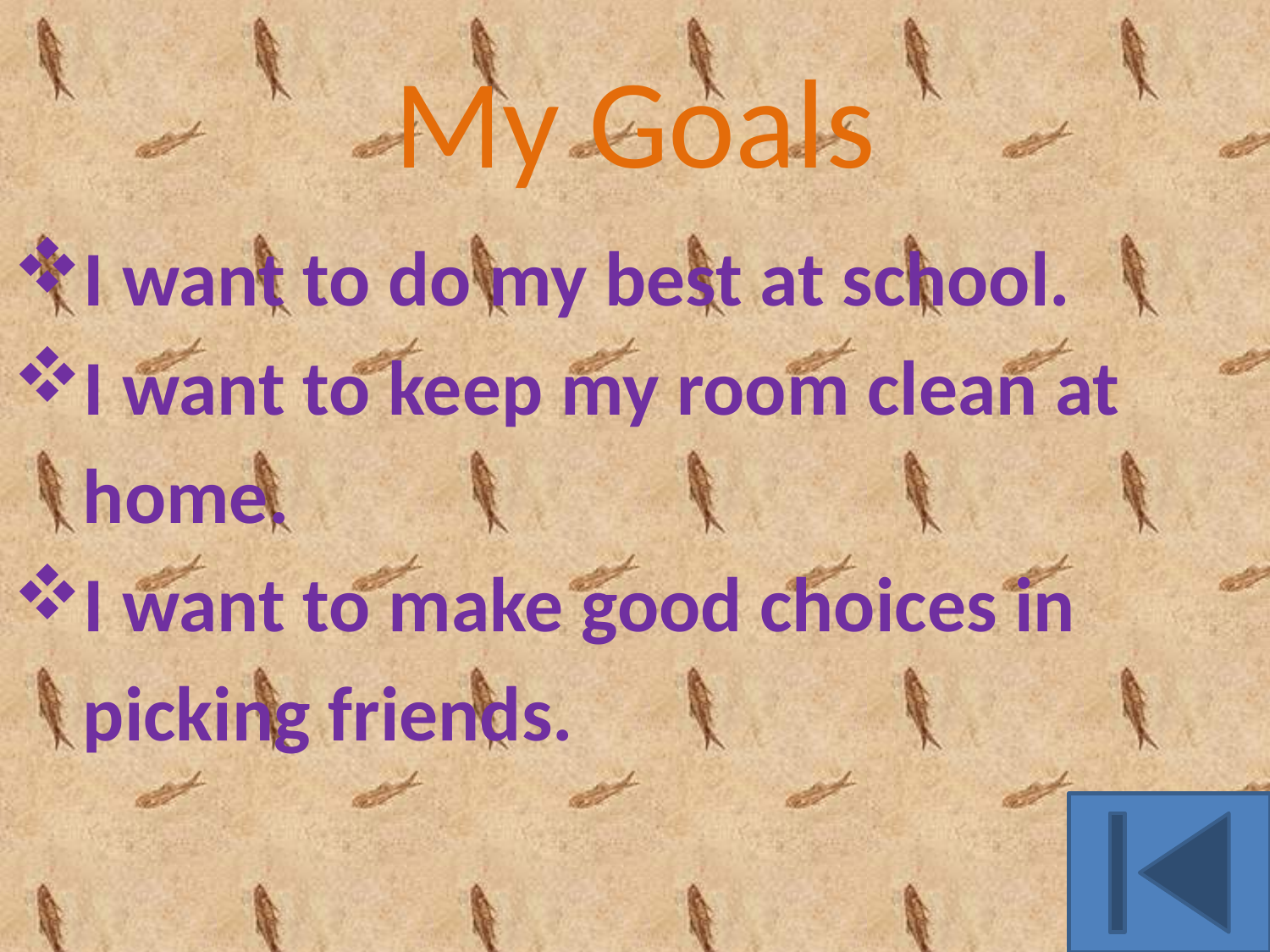

# My Goals
I want to do my best at school.
I want to keep my room clean at
    home.
I want to make good choices in
    picking friends.